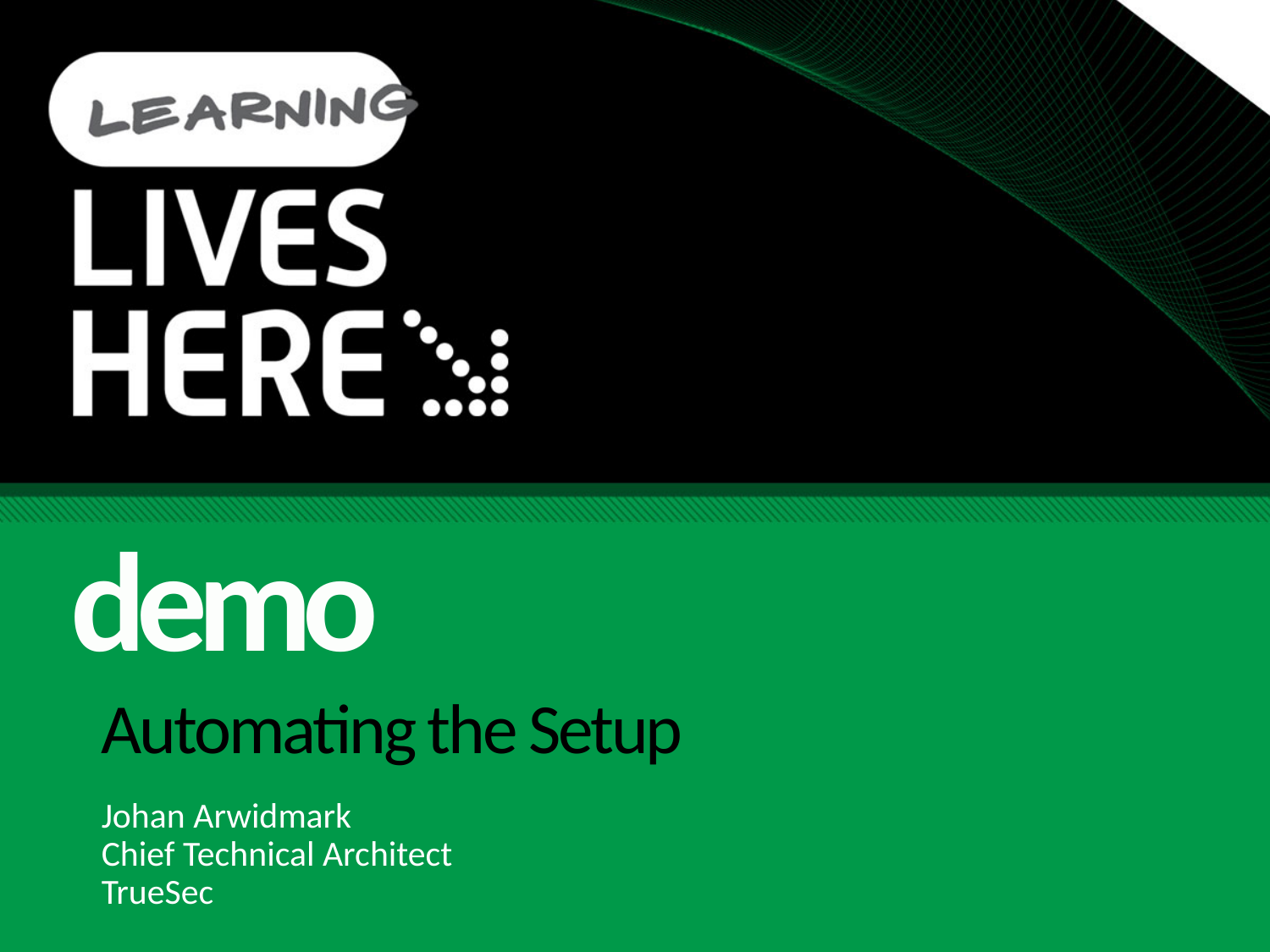

demo
# Automating the Setup
Johan Arwidmark
Chief Technical Architect
TrueSec